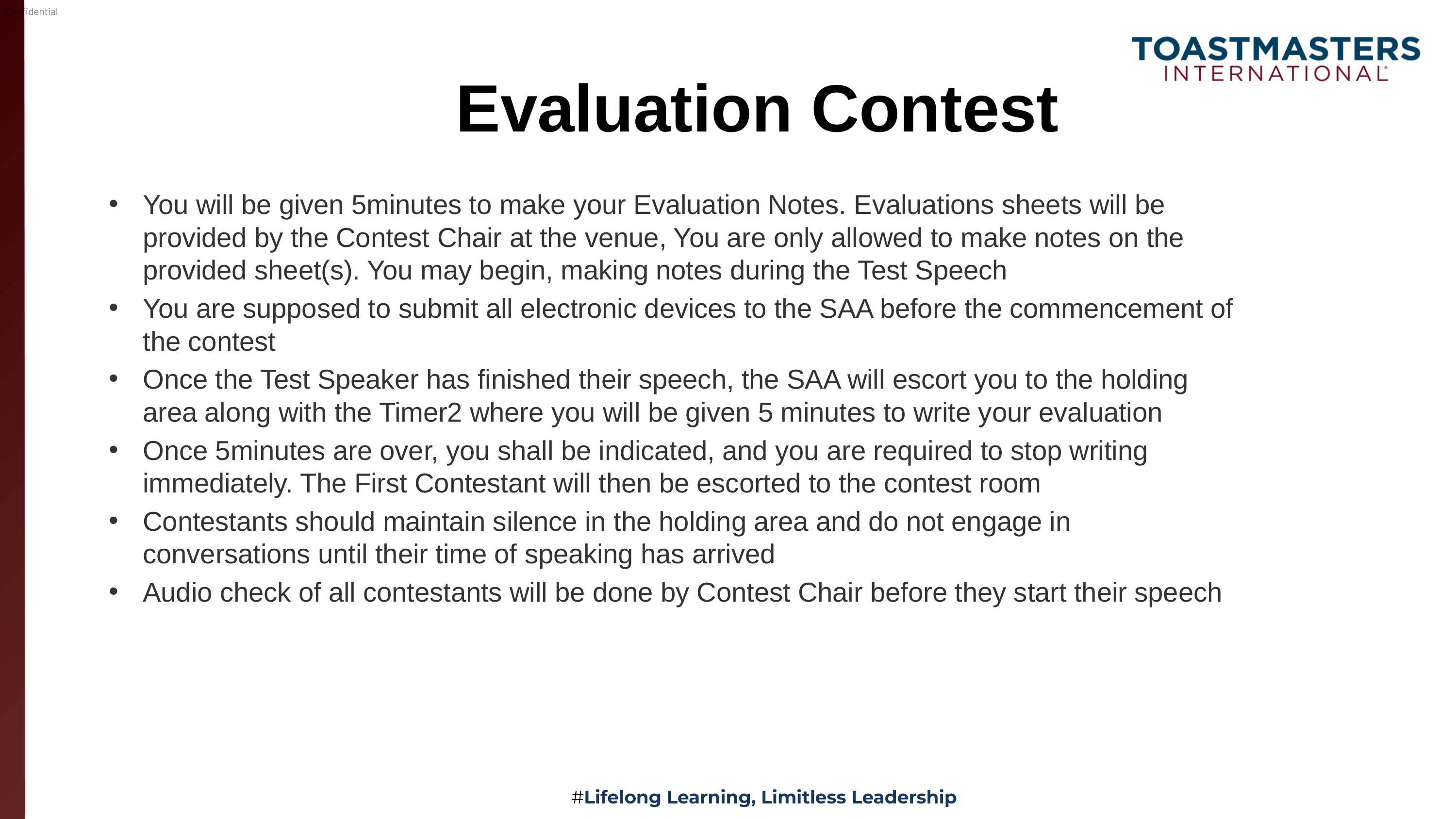

# Evaluation Contest

You will be given 5minutes to make your Evaluation Notes. Evaluations sheets will be provided by the Contest Chair at the venue, You are only allowed to make notes on the provided sheet(s). You may begin, making notes during the Test Speech
You are supposed to submit all electronic devices to the SAA before the commencement of the contest
Once the Test Speaker has finished their speech, the SAA will escort you to the holding area along with the Timer2 where you will be given 5 minutes to write your evaluation
Once 5minutes are over, you shall be indicated, and you are required to stop writing immediately. The First Contestant will then be escorted to the contest room
Contestants should maintain silence in the holding area and do not engage in conversations until their time of speaking has arrived
Audio check of all contestants will be done by Contest Chair before they start their speech